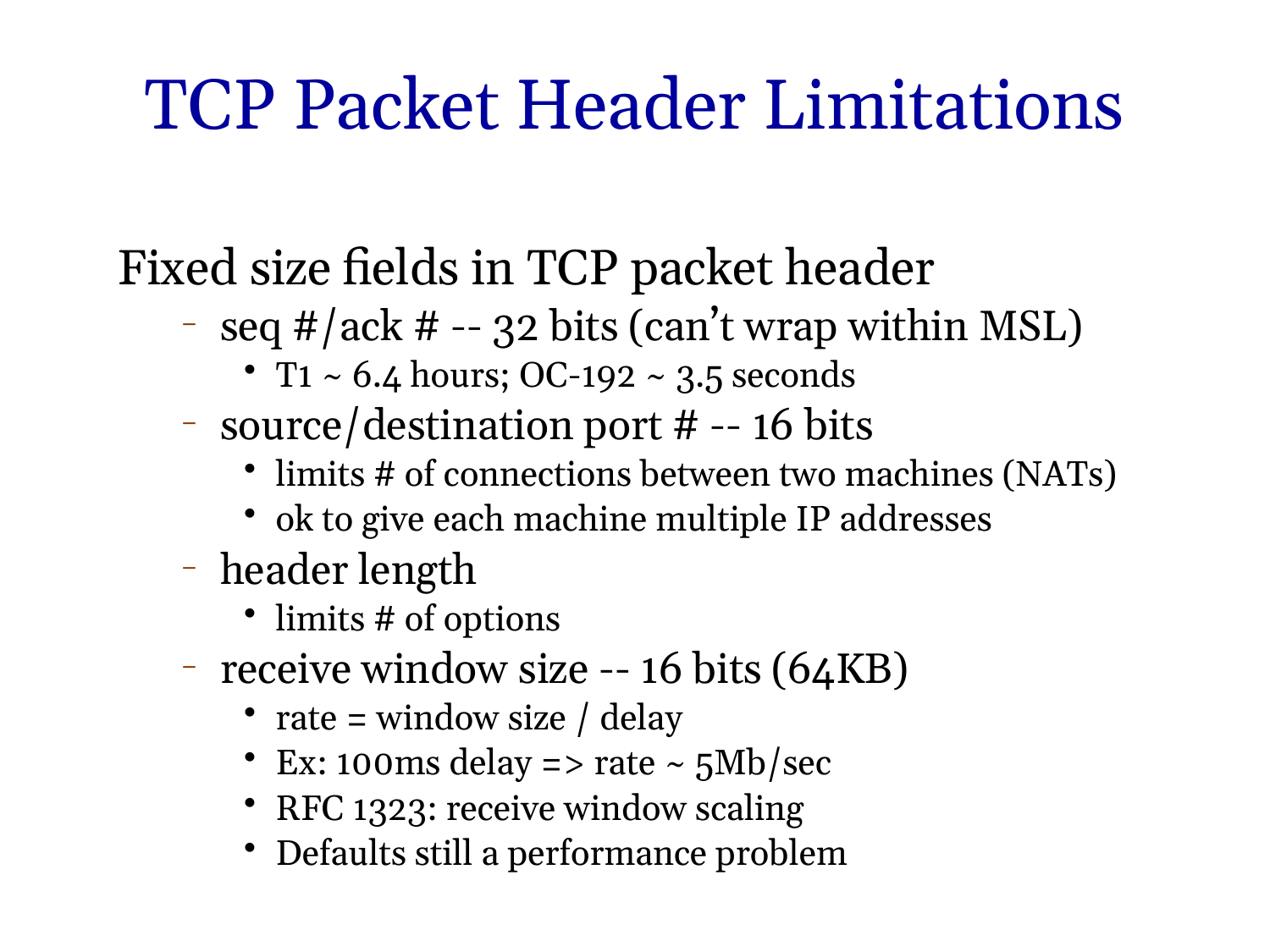

# TCP Packet Header Limitations
Fixed size fields in TCP packet header
seq #/ack # -- 32 bits (can’t wrap within MSL)
T1 ~ 6.4 hours; OC-192 ~ 3.5 seconds
source/destination port # -- 16 bits
limits # of connections between two machines (NATs)
ok to give each machine multiple IP addresses
header length
limits # of options
receive window size -- 16 bits (64KB)
rate = window size / delay
Ex: 100ms delay => rate ~ 5Mb/sec
RFC 1323: receive window scaling
Defaults still a performance problem